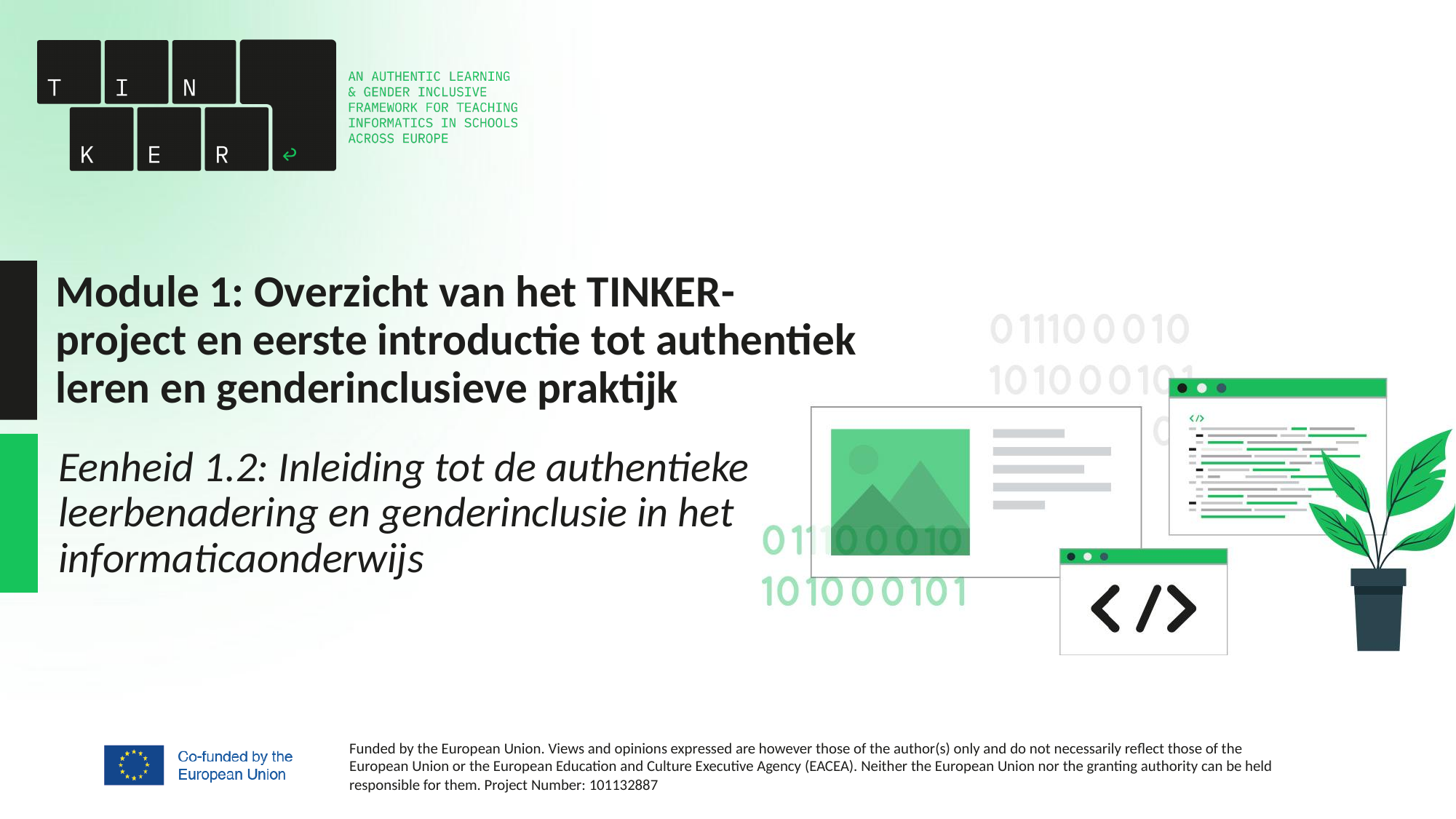

# Module 1: Overzicht van het TINKER-project en eerste introductie tot authentiek leren en genderinclusieve praktijk
Eenheid 1.2: Inleiding tot de authentieke leerbenadering en genderinclusie in het informaticaonderwijs